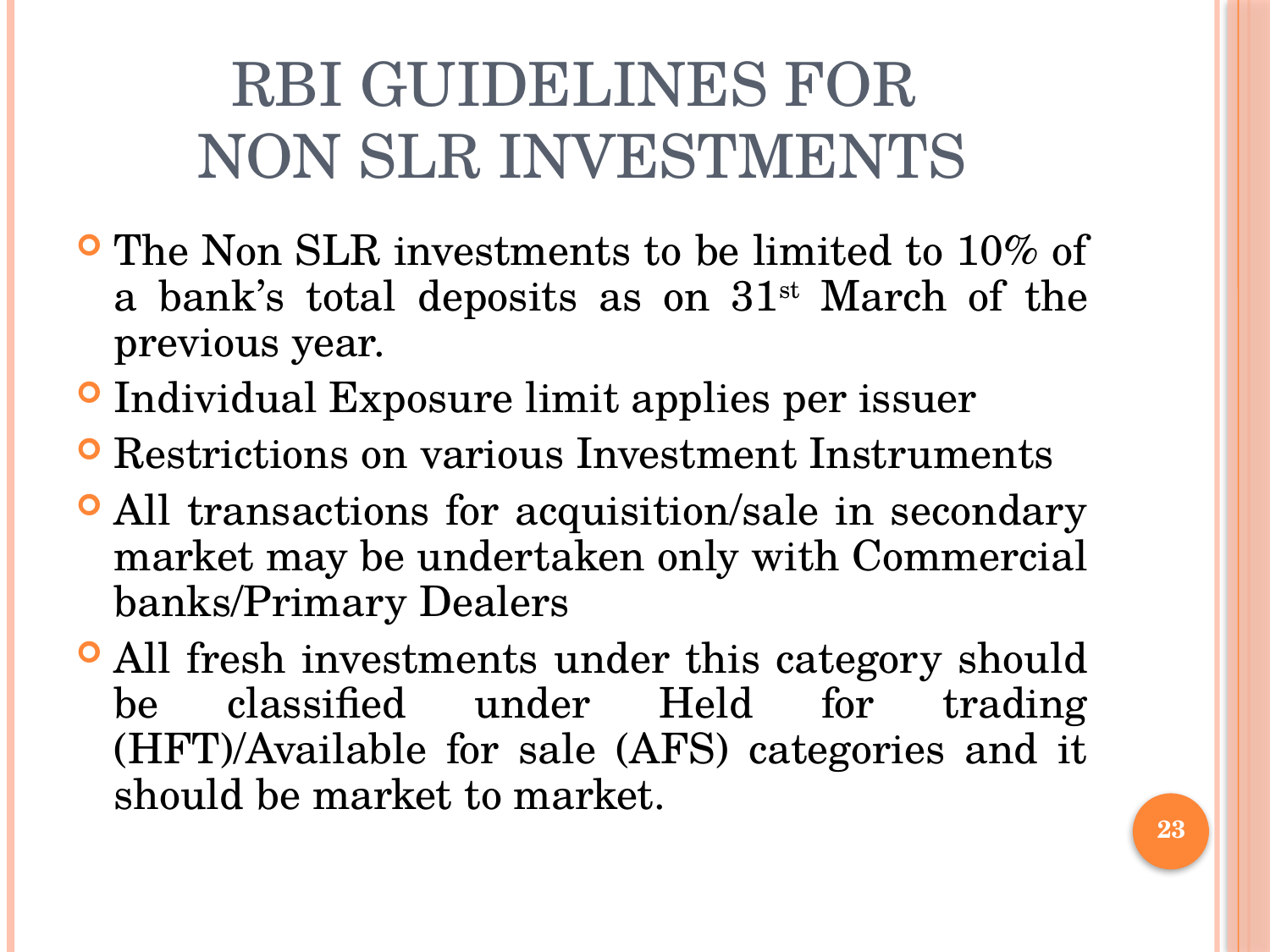

# RBI Guidelines for Non SLR Investments
The Non SLR investments to be limited to 10% of a bank’s total deposits as on 31st March of the previous year.
Individual Exposure limit applies per issuer
Restrictions on various Investment Instruments
All transactions for acquisition/sale in secondary market may be undertaken only with Commercial banks/Primary Dealers
All fresh investments under this category should be classified under Held for trading (HFT)/Available for sale (AFS) categories and it should be market to market.
23